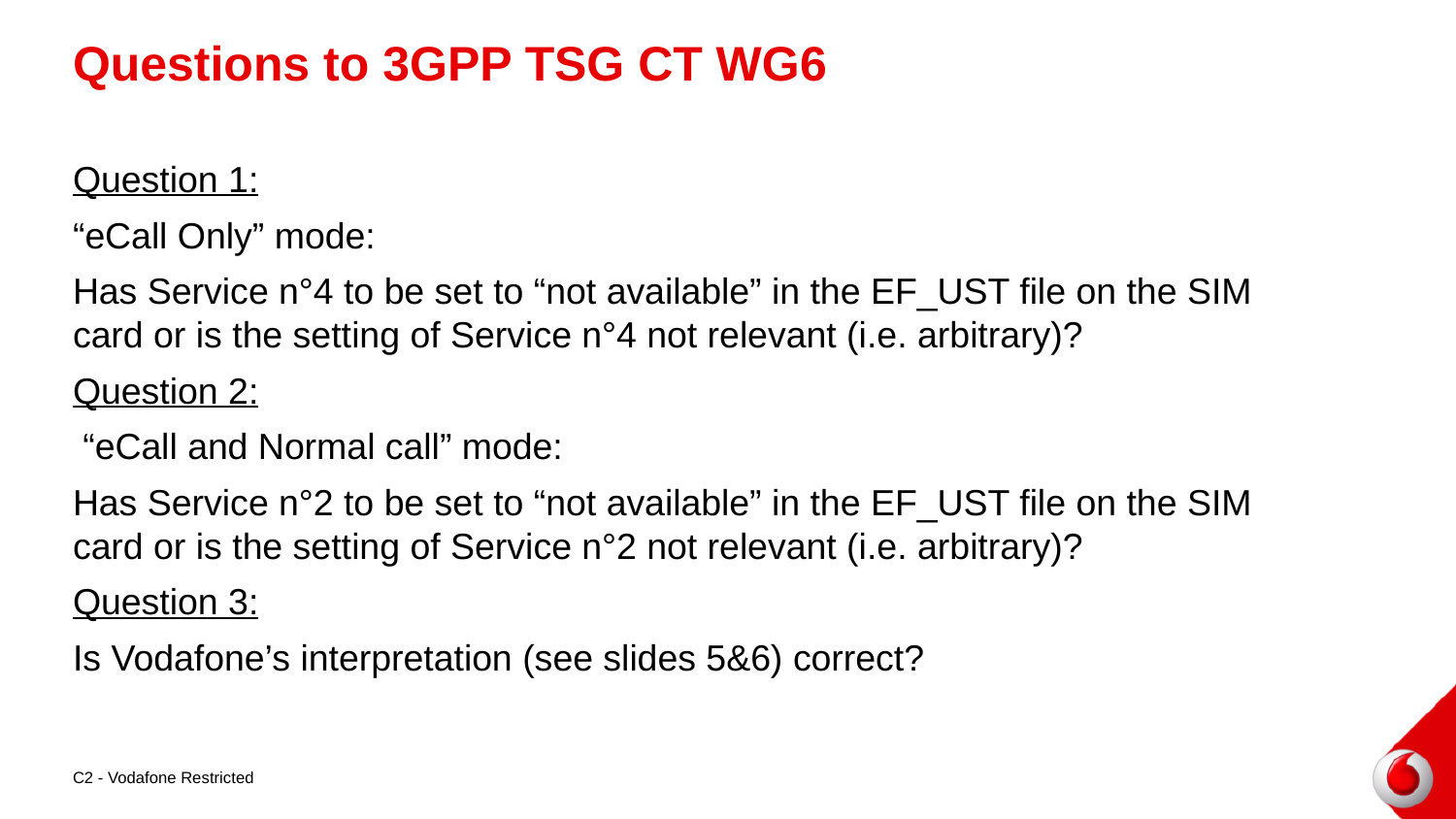

# Questions to 3GPP TSG CT WG6
Question 1:
“eCall Only” mode:
Has Service n°4 to be set to “not available” in the EF_UST file on the SIM card or is the setting of Service n°4 not relevant (i.e. arbitrary)?
Question 2:
 “eCall and Normal call” mode:
Has Service n°2 to be set to “not available” in the EF_UST file on the SIM card or is the setting of Service n°2 not relevant (i.e. arbitrary)?
Question 3:
Is Vodafone’s interpretation (see slides 5&6) correct?

C2 - Vodafone Restricted